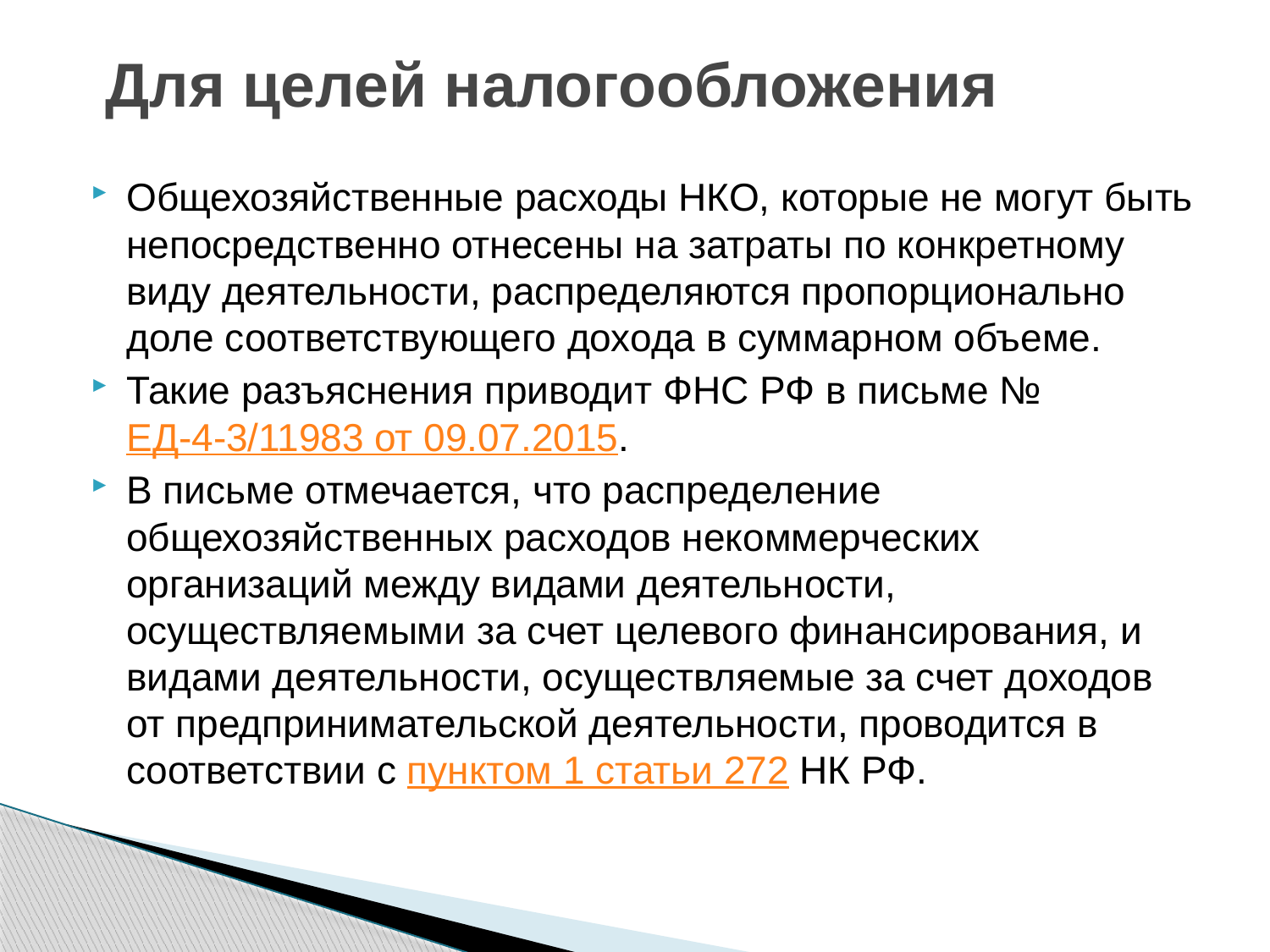

# Для целей налогообложения
Общехозяйственные расходы НКО, которые не могут быть непосредственно отнесены на затраты по конкретному виду деятельности, распределяются пропорционально доле соответствующего дохода в суммарном объеме.
Такие разъяснения приводит ФНС РФ в письме № ЕД-4-3/11983 от 09.07.2015.
В письме отмечается, что распределение общехозяйственных расходов некоммерческих организаций между видами деятельности, осуществляемыми за счет целевого финансирования, и видами деятельности, осуществляемые за счет доходов от предпринимательской деятельности, проводится в соответствии с пунктом 1 статьи 272 НК РФ.